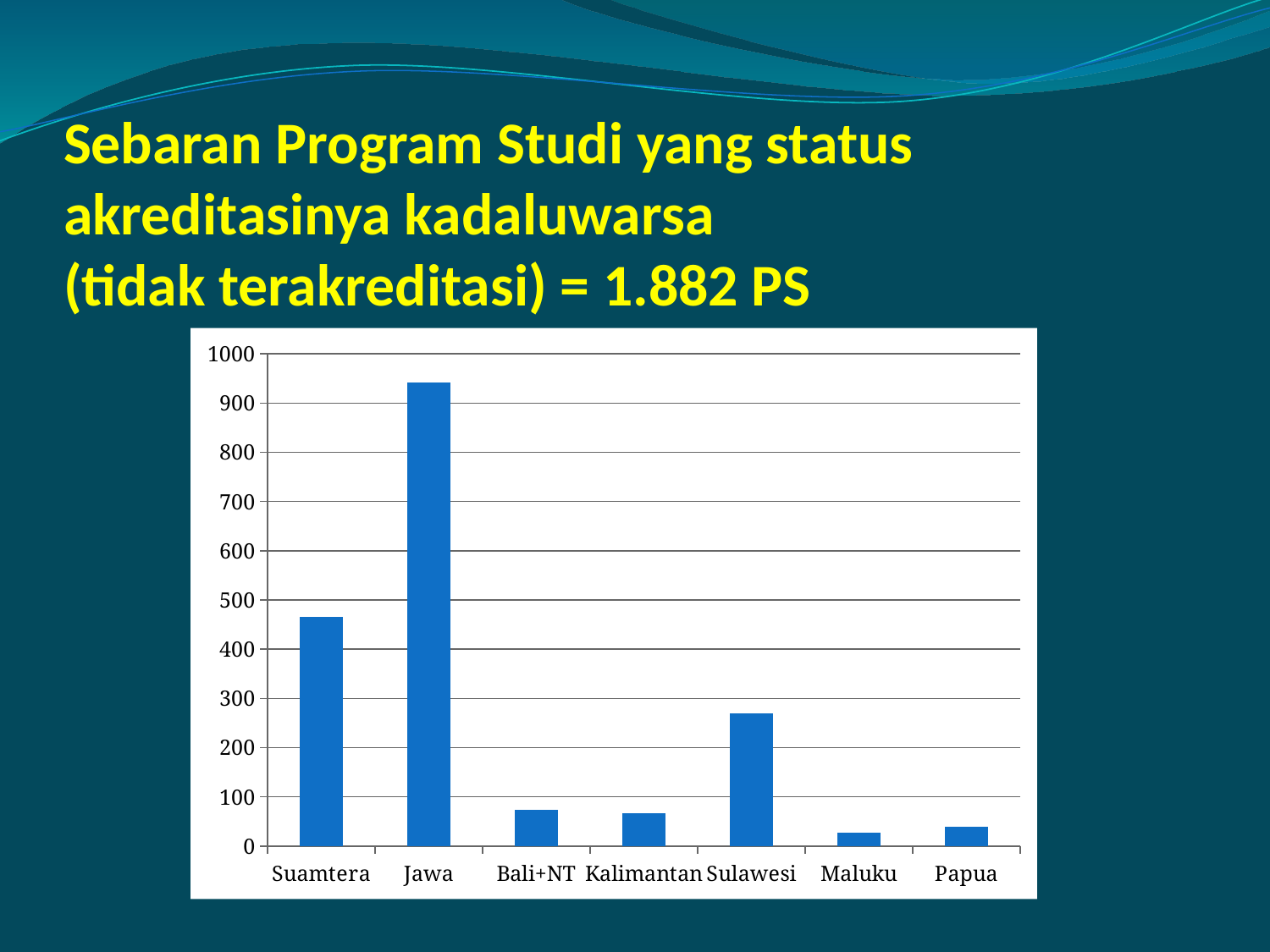

# Sebaran Program Studi yang status akreditasinya kadaluwarsa (tidak terakreditasi) = 1.882 PS

### Chart

| Category |  |
|---|---|
| Suamtera | 466.0 |
| Jawa | 941.0 |
| Bali+NT | 73.0 |
| Kalimantan | 67.0 |
| Sulawesi | 269.0 |
| Maluku | 27.0 |
| Papua | 39.0 |